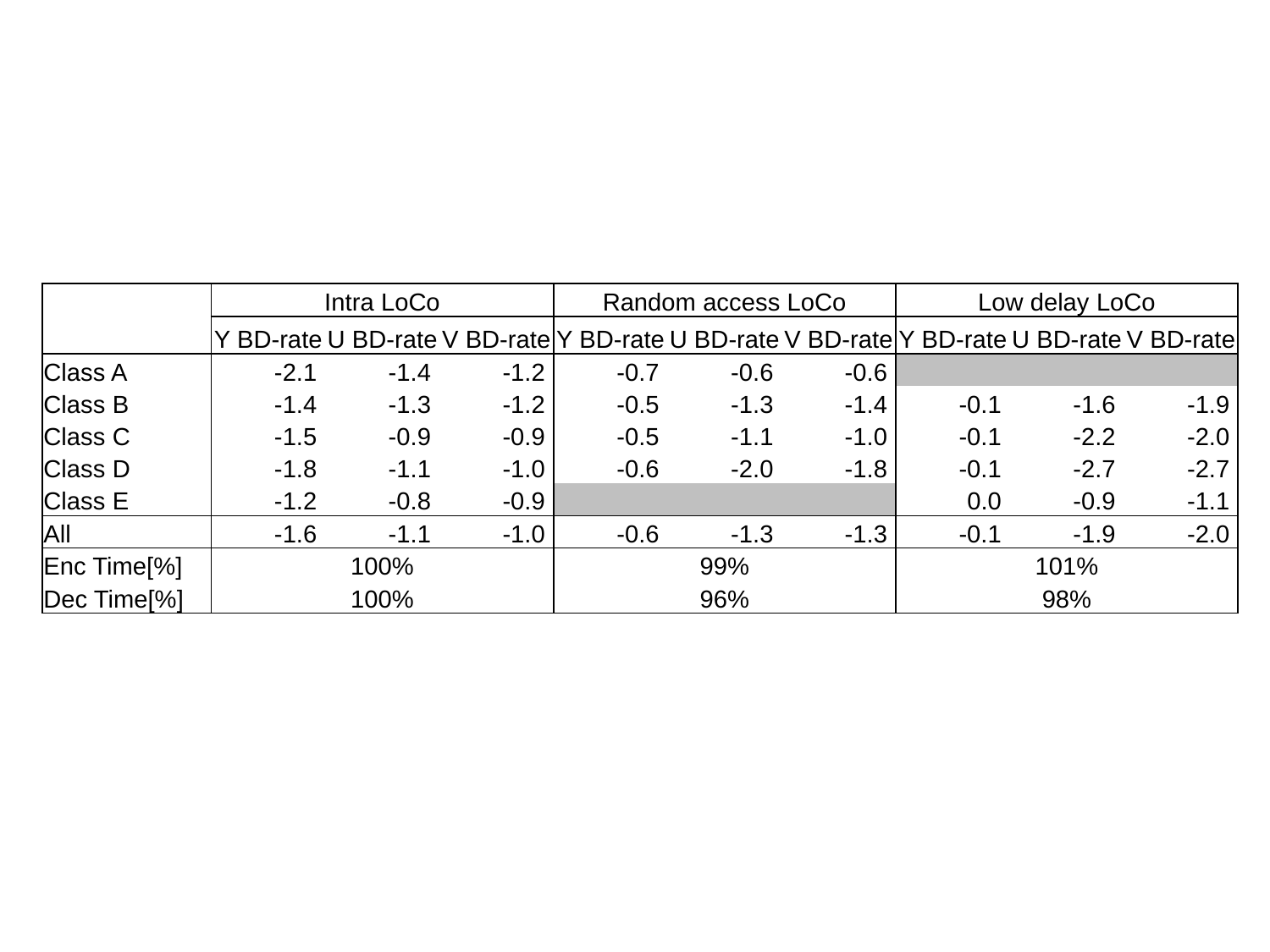

|  | Intra LoCo |  |  | Random access LoCo |  |  | Low delay LoCo |  |  |
| --- | --- | --- | --- | --- | --- | --- | --- | --- | --- |
|  | Y BD-rate | U BD-rate | V BD-rate | Y BD-rate | U BD-rate | V BD-rate | Y BD-rate | U BD-rate | V BD-rate |
| Class A | -2.1 | -1.4 | -1.2 | -0.7 | -0.6 | -0.6 |  |  |  |
| Class B | -1.4 | -1.3 | -1.2 | -0.5 | -1.3 | -1.4 | -0.1 | -1.6 | -1.9 |
| Class C | -1.5 | -0.9 | -0.9 | -0.5 | -1.1 | -1.0 | -0.1 | -2.2 | -2.0 |
| Class D | -1.8 | -1.1 | -1.0 | -0.6 | -2.0 | -1.8 | -0.1 | -2.7 | -2.7 |
| Class E | -1.2 | -0.8 | -0.9 |  |  |  | 0.0 | -0.9 | -1.1 |
| All | -1.6 | -1.1 | -1.0 | -0.6 | -1.3 | -1.3 | -0.1 | -1.9 | -2.0 |
| Enc Time[%] | 100% |  |  | 99% |  |  | 101% |  |  |
| Dec Time[%] | 100% |  |  | 96% |  |  | 98% |  |  |